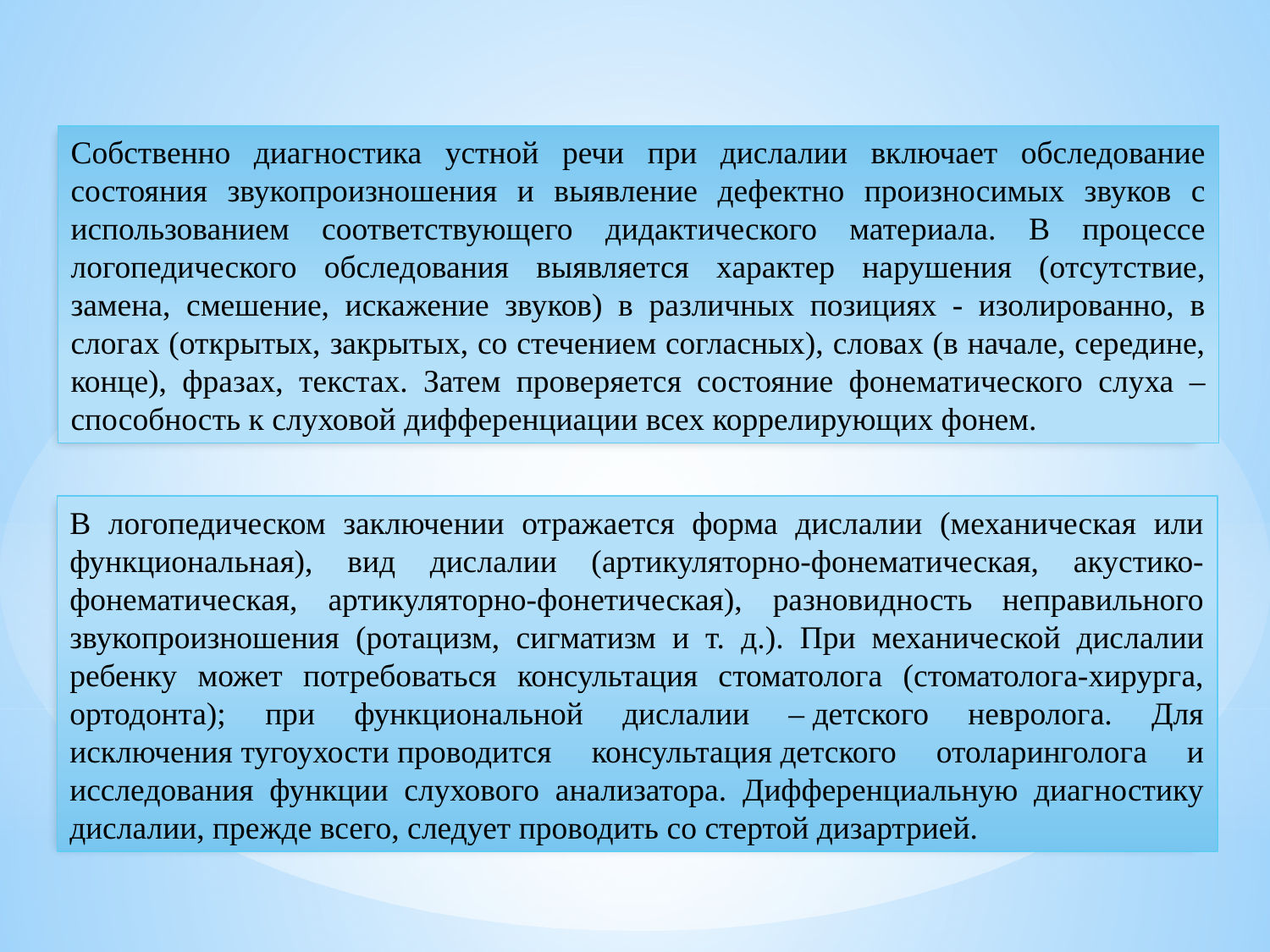

Собственно диагностика устной речи при дислалии включает обследование состояния звукопроизношения и выявление дефектно произносимых звуков с использованием соответствующего дидактического материала. В процессе логопедического обследования выявляется характер нарушения (отсутствие, замена, смешение, искажение звуков) в различных позициях - изолированно, в слогах (открытых, закрытых, со стечением согласных), словах (в начале, середине, конце), фразах, текстах. Затем проверяется состояние фонематического слуха – способность к слуховой дифференциации всех коррелирующих фонем.
В логопедическом заключении отражается форма дислалии (механическая или функциональная), вид дислалии (артикуляторно-фонематическая, акустико-фонематическая, артикуляторно-фонетическая), разновидность неправильного звукопроизношения (ротацизм, сигматизм и т. д.). При механической дислалии ребенку может потребоваться консультация стоматолога (стоматолога-хирурга, ортодонта); при функциональной дислалии – детского невролога. Для исключения тугоухости проводится консультация детского отоларинголога и исследования функции слухового анализатора. Дифференциальную диагностику дислалии, прежде всего, следует проводить со стертой дизартрией.